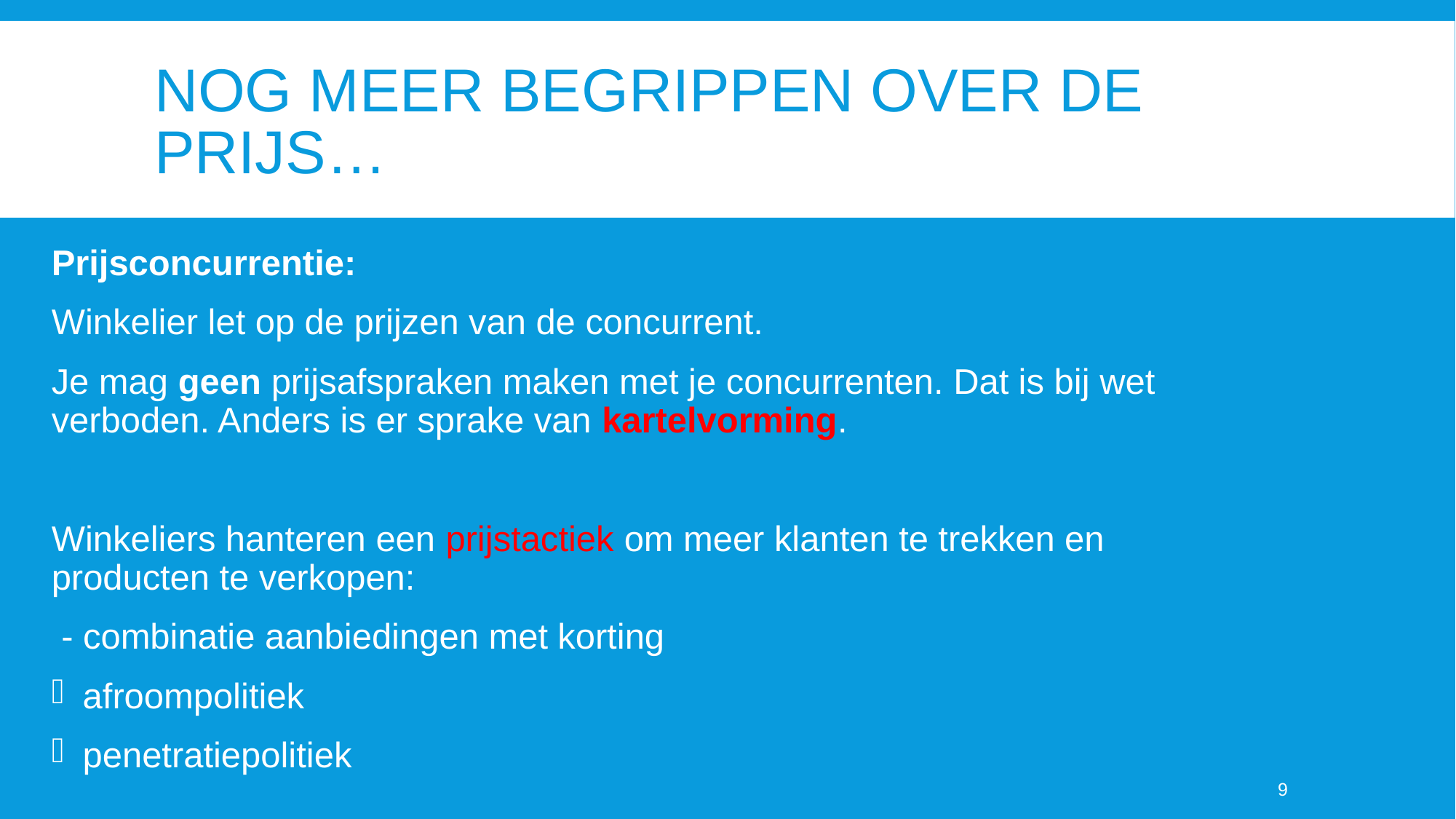

# Nog meer begrippen over de prijs…
Prijsconcurrentie:
Winkelier let op de prijzen van de concurrent.
Je mag geen prijsafspraken maken met je concurrenten. Dat is bij wet verboden. Anders is er sprake van kartelvorming.

Winkeliers hanteren een prijstactiek om meer klanten te trekken en producten te verkopen:
 - combinatie aanbiedingen met korting
 afroompolitiek
 penetratiepolitiek

9